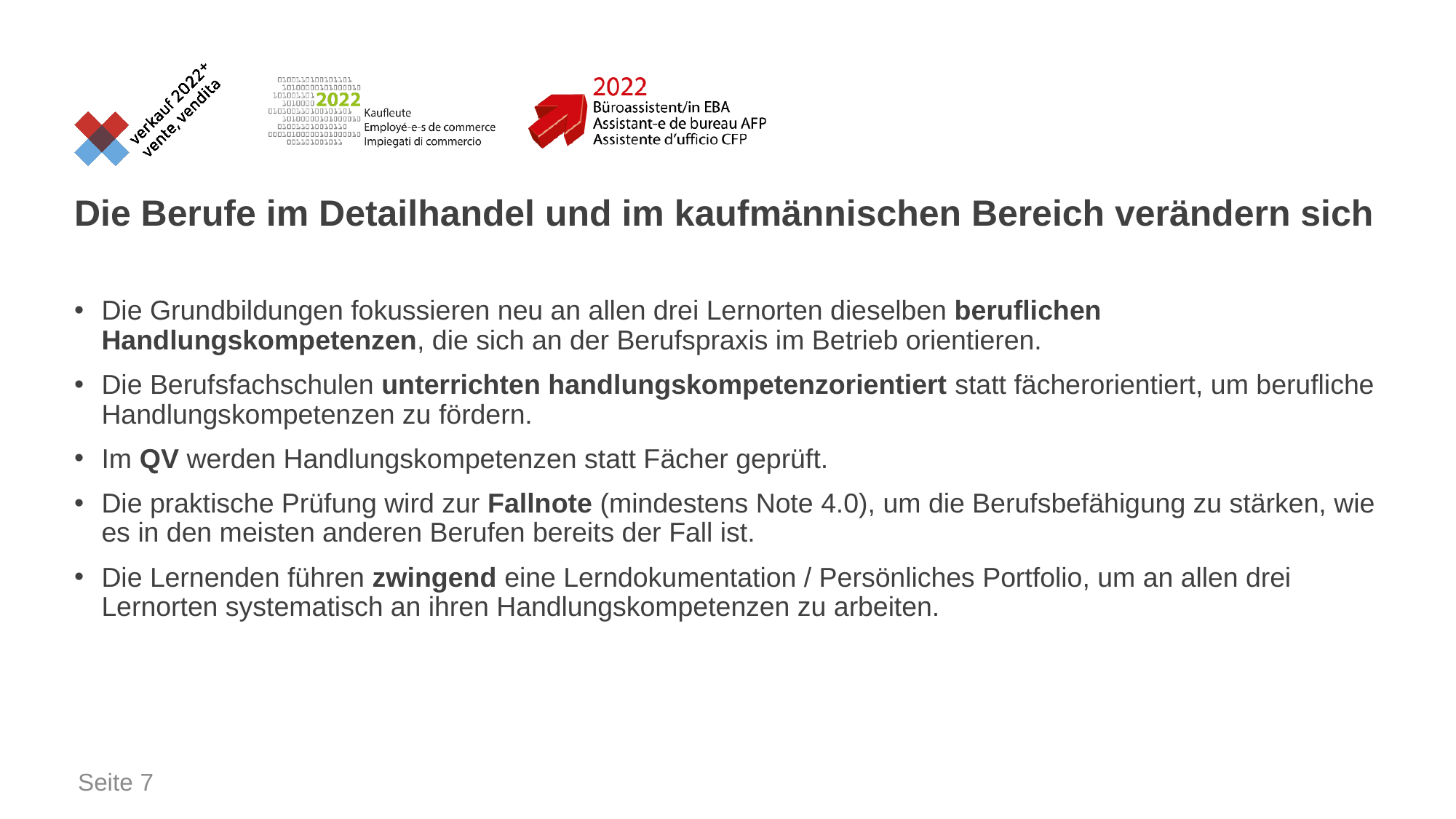

# Die Berufe im Detailhandel und im kaufmännischen Bereich verändern sich
Die Grundbildungen fokussieren neu an allen drei Lernorten dieselben beruflichen Handlungskompetenzen, die sich an der Berufspraxis im Betrieb orientieren.
Die Berufsfachschulen unterrichten handlungskompetenzorientiert statt fächerorientiert, um berufliche Handlungskompetenzen zu fördern.
Im QV werden Handlungskompetenzen statt Fächer geprüft.
Die praktische Prüfung wird zur Fallnote (mindestens Note 4.0), um die Berufsbefähigung zu stärken, wie es in den meisten anderen Berufen bereits der Fall ist.
Die Lernenden führen zwingend eine Lerndokumentation / Persönliches Portfolio, um an allen drei Lernorten systematisch an ihren Handlungskompetenzen zu arbeiten.

Seite 7